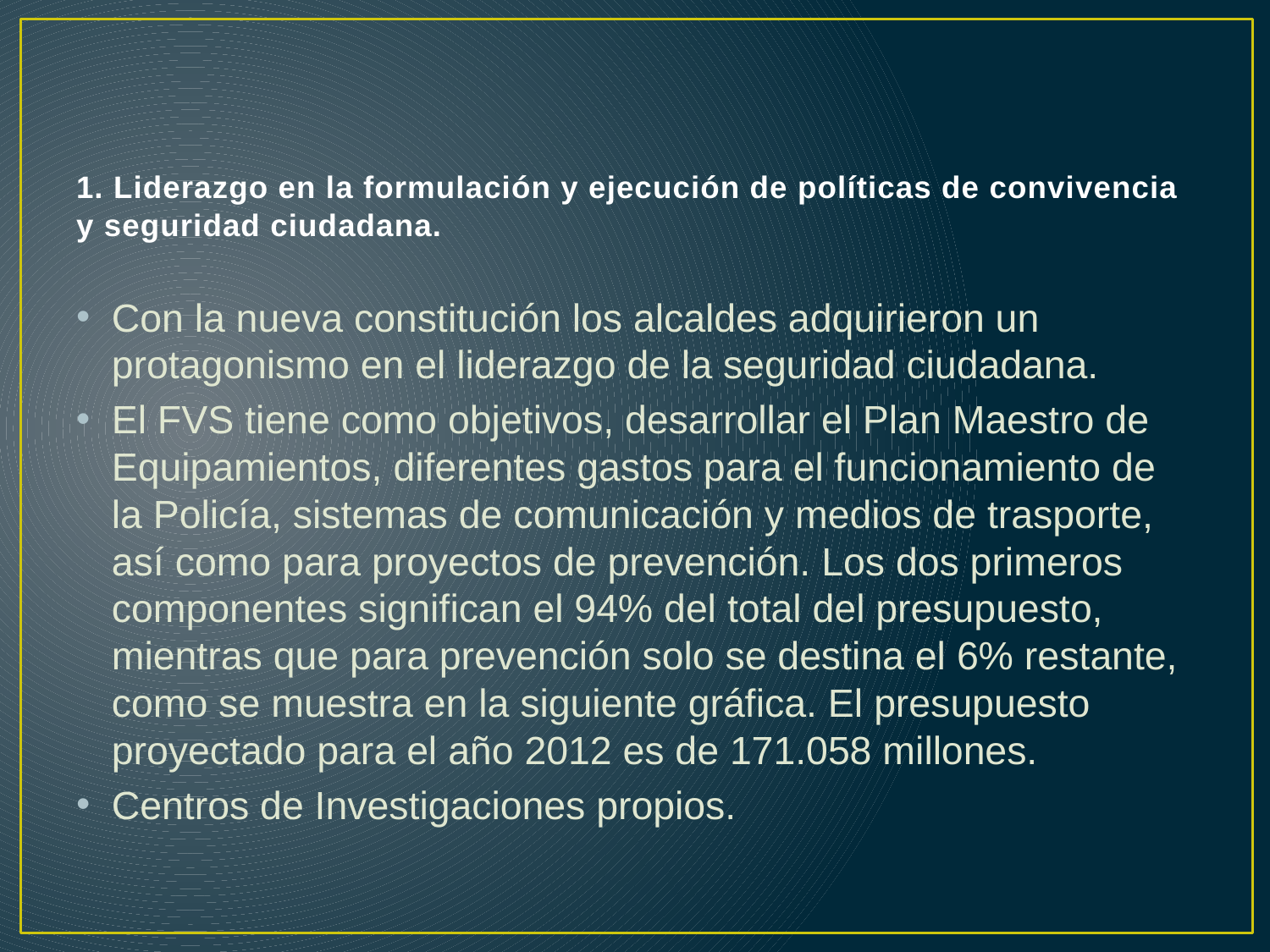

# 1. Liderazgo en la formulación y ejecución de políticas de convivencia y seguridad ciudadana.
Con la nueva constitución los alcaldes adquirieron un protagonismo en el liderazgo de la seguridad ciudadana.
El FVS tiene como objetivos, desarrollar el Plan Maestro de Equipamientos, diferentes gastos para el funcionamiento de la Policía, sistemas de comunicación y medios de trasporte, así como para proyectos de prevención. Los dos primeros componentes significan el 94% del total del presupuesto, mientras que para prevención solo se destina el 6% restante, como se muestra en la siguiente gráfica. El presupuesto proyectado para el año 2012 es de 171.058 millones.
Centros de Investigaciones propios.